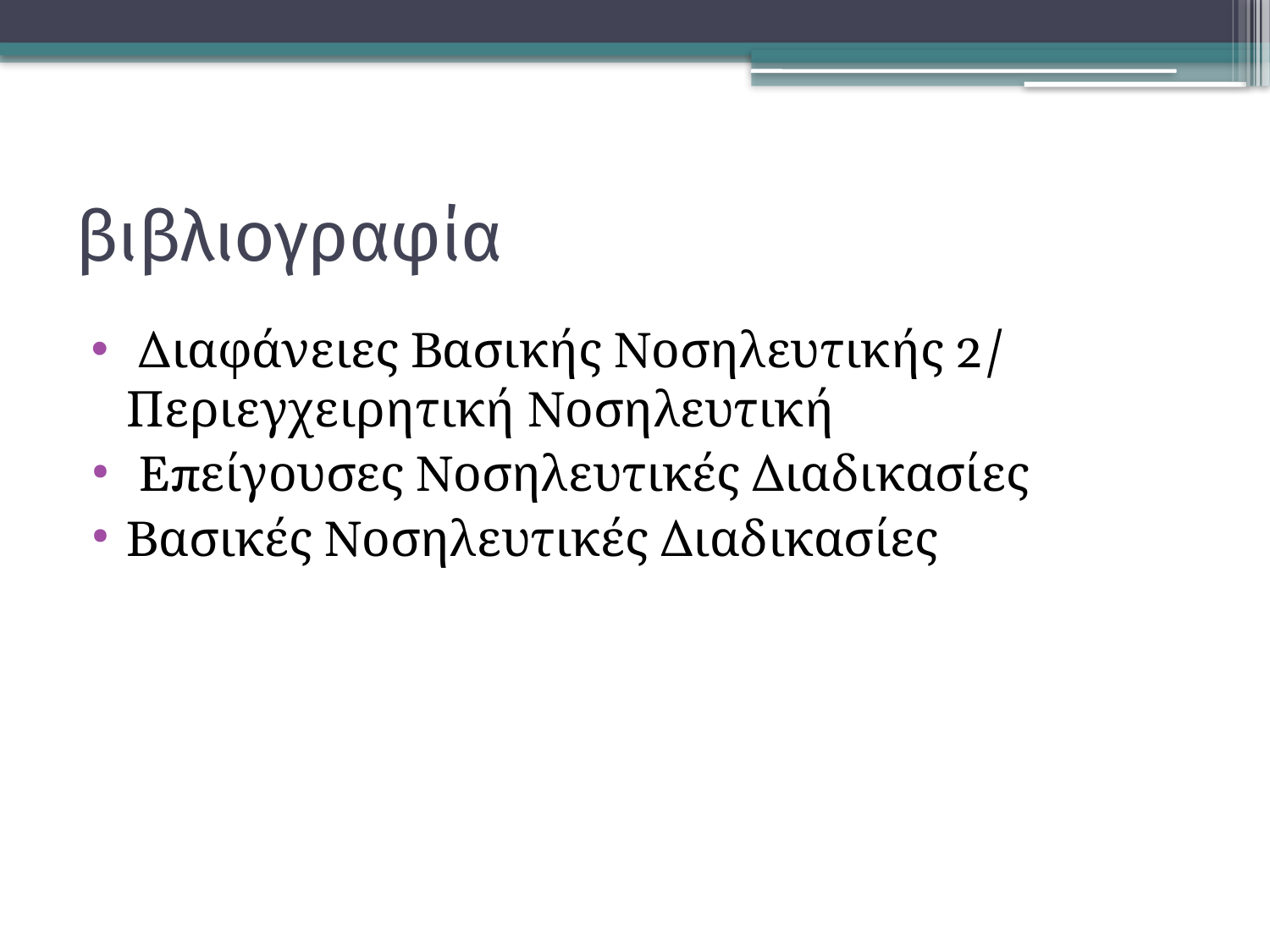

# βιβλιογραφία
 Διαφάνειες Βασικής Νοσηλευτικής 2/ Περιεγχειρητική Νοσηλευτική
 Επείγουσες Νοσηλευτικές Διαδικασίες
Βασικές Νοσηλευτικές Διαδικασίες